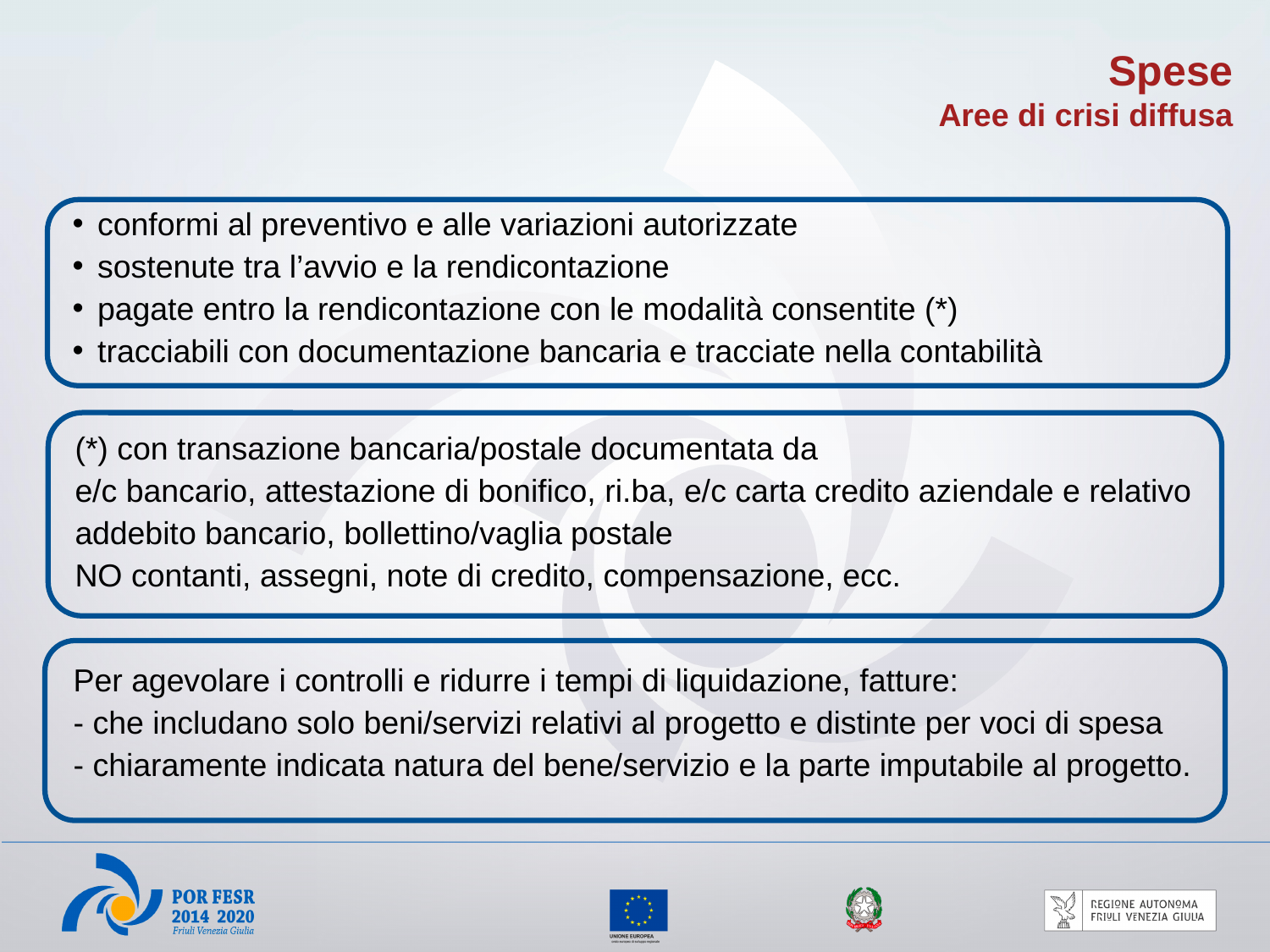

Spese
Aree di crisi diffusa

conformi al preventivo e alle variazioni autorizzate
sostenute tra l’avvio e la rendicontazione
pagate entro la rendicontazione con le modalità consentite (*)
tracciabili con documentazione bancaria e tracciate nella contabilità

(*) con transazione bancaria/postale documentata da
e/c bancario, attestazione di bonifico, ri.ba, e/c carta credito aziendale e relativo addebito bancario, bollettino/vaglia postale
NO contanti, assegni, note di credito, compensazione, ecc.

Per agevolare i controlli e ridurre i tempi di liquidazione, fatture:
- che includano solo beni/servizi relativi al progetto e distinte per voci di spesa
- chiaramente indicata natura del bene/servizio e la parte imputabile al progetto.